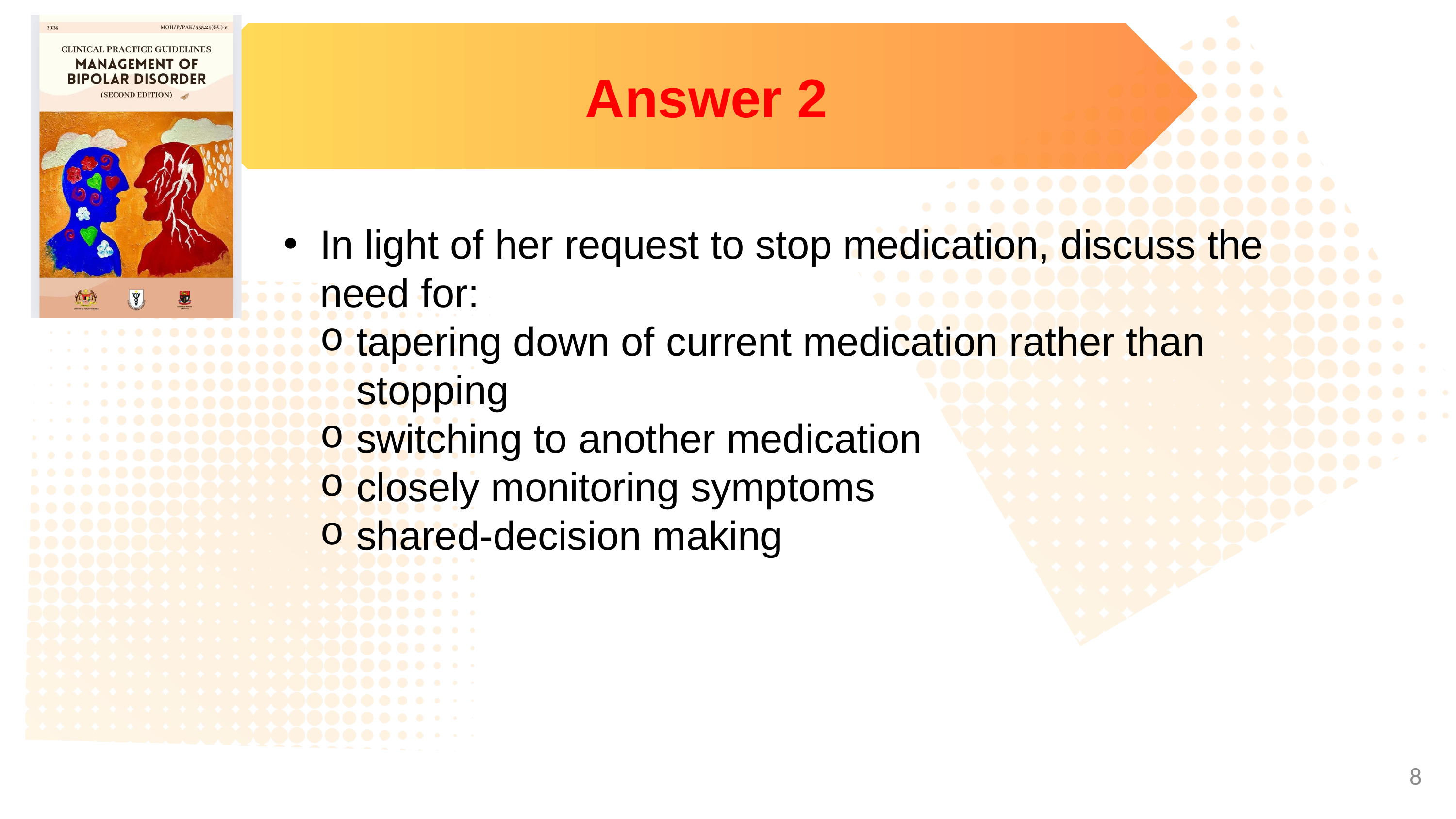

Answer 2

In light of her request to stop medication, discuss the need for:
tapering down of current medication rather than stopping
switching to another medication
closely monitoring symptoms
shared-decision making

8